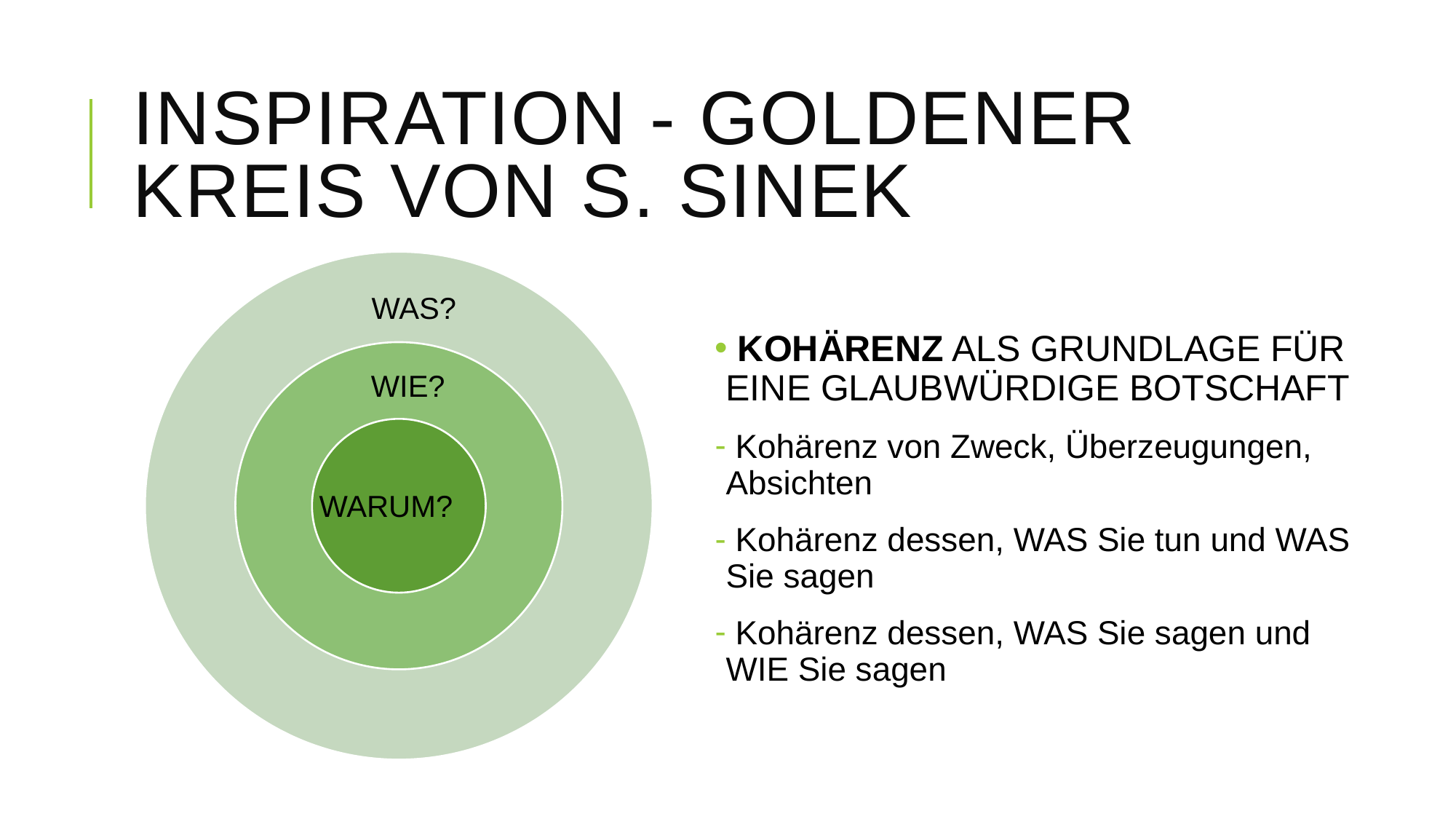

# INSPIRATION - GOLDENER KREIS VON S. SINEK
WAS?

WIE?

WARUM?
 KOHÄRENZ ALS GRUNDLAGE FÜR EINE GLAUBWÜRDIGE BOTSCHAFT
 Kohärenz von Zweck, Überzeugungen, Absichten
 Kohärenz dessen, WAS Sie tun und WAS Sie sagen
 Kohärenz dessen, WAS Sie sagen und WIE Sie sagen